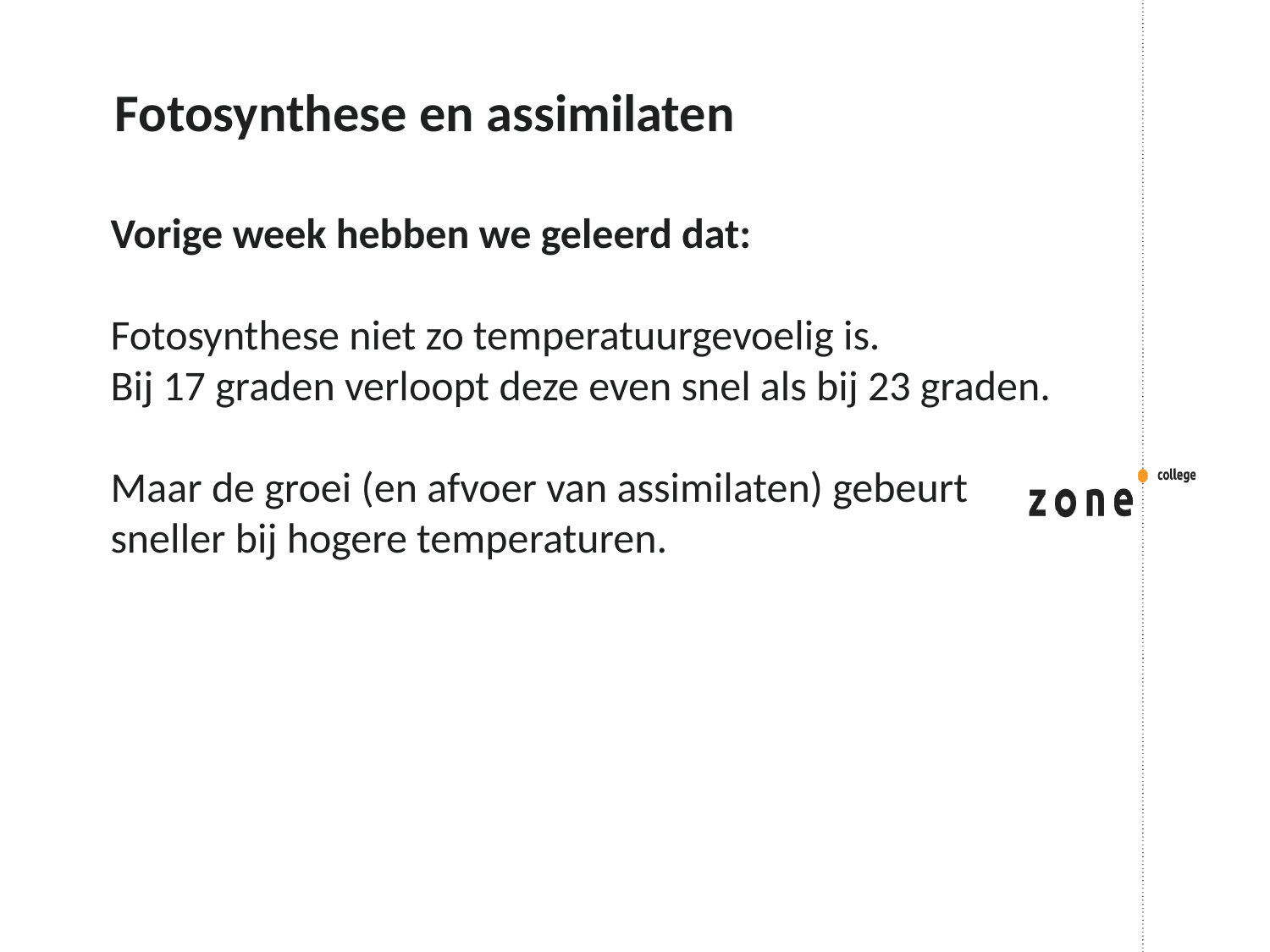

# Fotosynthese en assimilaten
Vorige week hebben we geleerd dat:

Fotosynthese niet zo temperatuurgevoelig is.
Bij 17 graden verloopt deze even snel als bij 23 graden.

Maar de groei (en afvoer van assimilaten) gebeurt sneller bij hogere temperaturen.